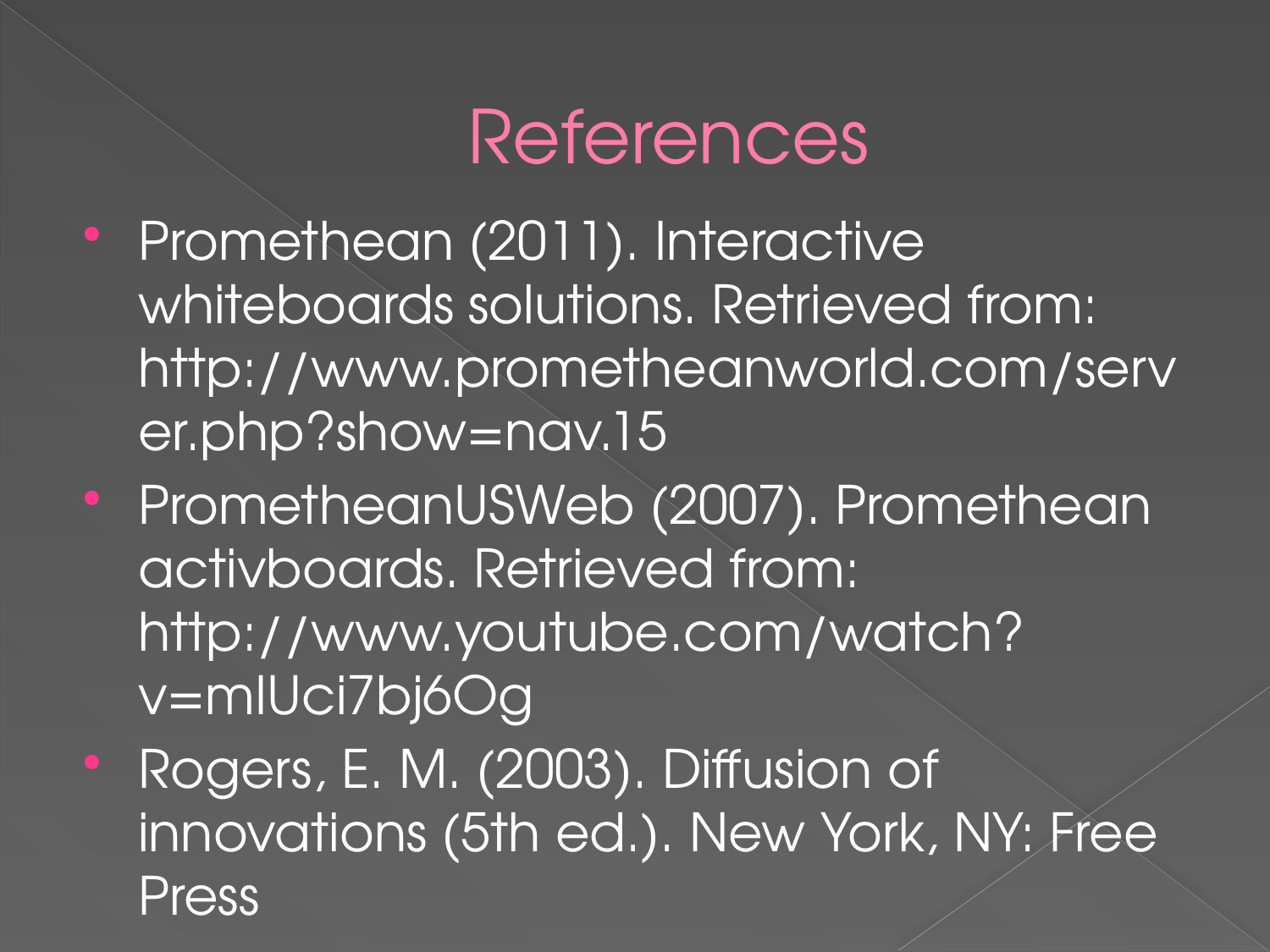

# References
Promethean (2011). Interactive whiteboards solutions. Retrieved from: http://www.prometheanworld.com/server.php?show=nav.15
PrometheanUSWeb (2007). Promethean activboards. Retrieved from: http://www.youtube.com/watch?v=mIUci7bj6Og
Rogers, E. M. (2003). Diffusion of innovations (5th ed.). New York, NY: Free Press